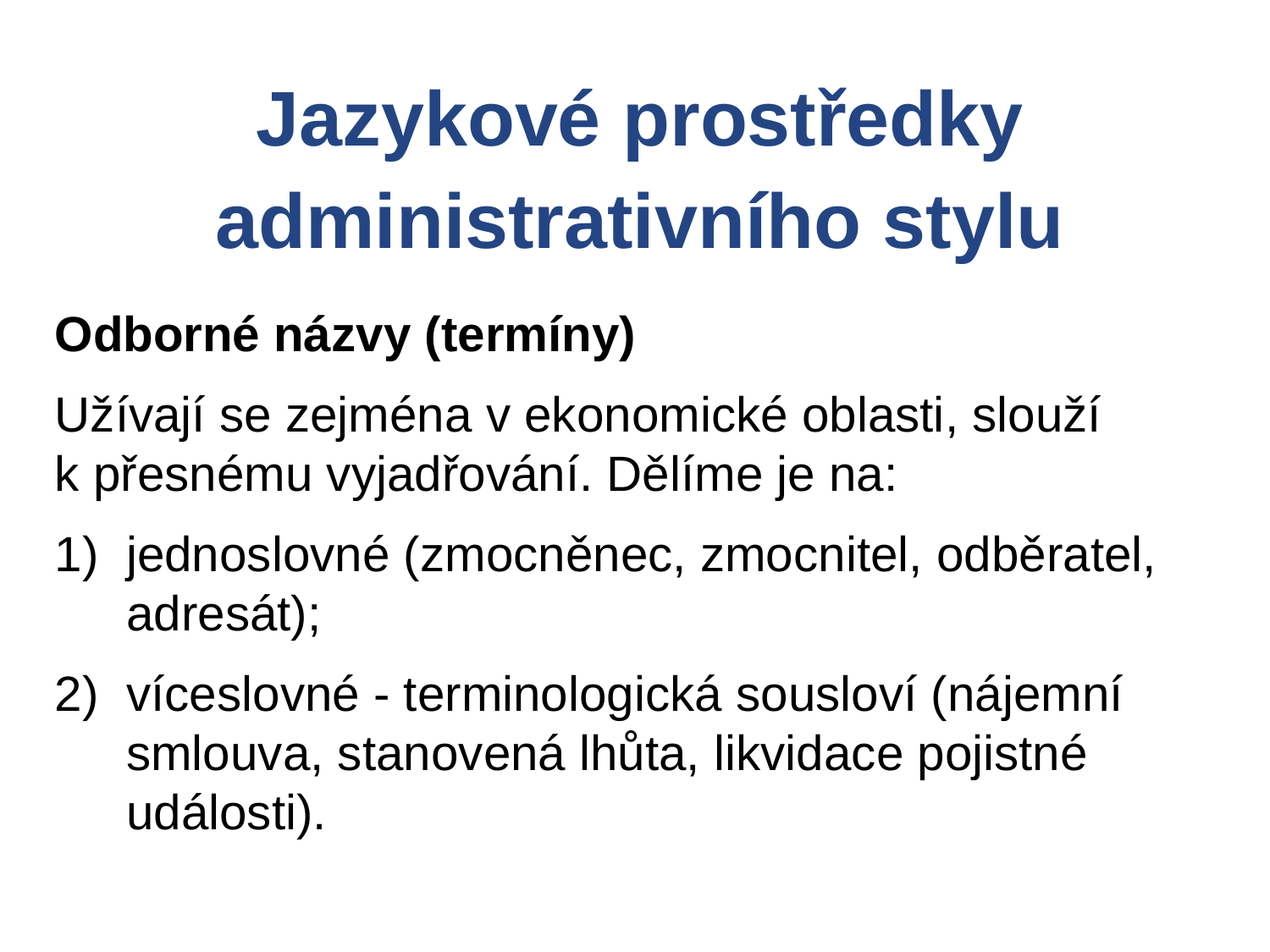

Jazykové prostředky administrativního stylu
Odborné názvy (termíny)
Užívají se zejména v ekonomické oblasti, slouží
k přesnému vyjadřování. Dělíme je na:
jednoslovné (zmocněnec, zmocnitel, odběratel, adresát);
víceslovné - terminologická sousloví (nájemní smlouva, stanovená lhůta, likvidace pojistné události).